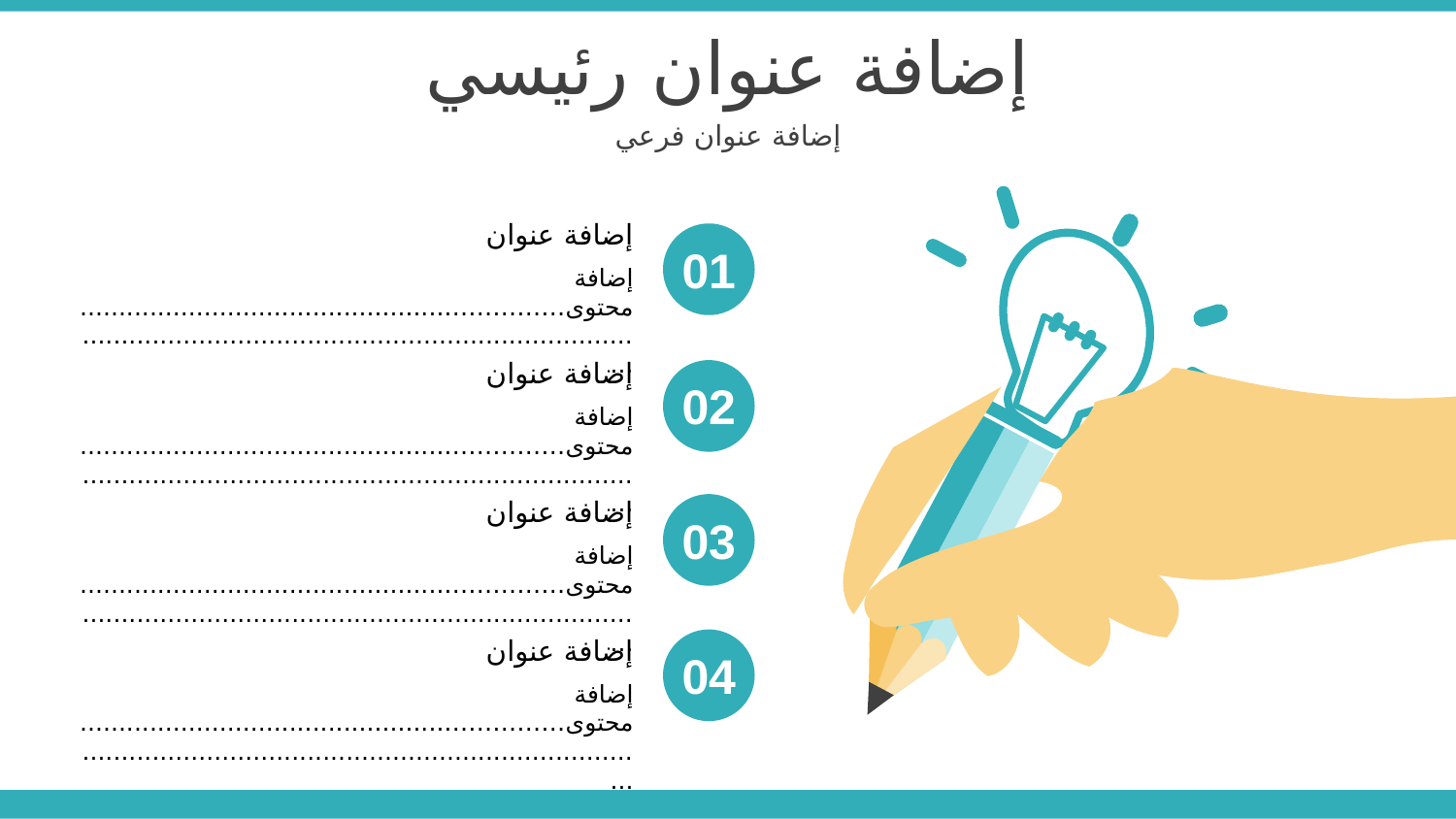

إضافة عنوان رئيسي
إضافة عنوان فرعي

إضافة عنوان
إضافة محتوى…………….........................................................................................................................

01
إضافة عنوان
إضافة محتوى…………….........................................................................................................................

02
إضافة عنوان
إضافة محتوى…………….........................................................................................................................

03
إضافة عنوان
إضافة محتوى…………….........................................................................................................................

04